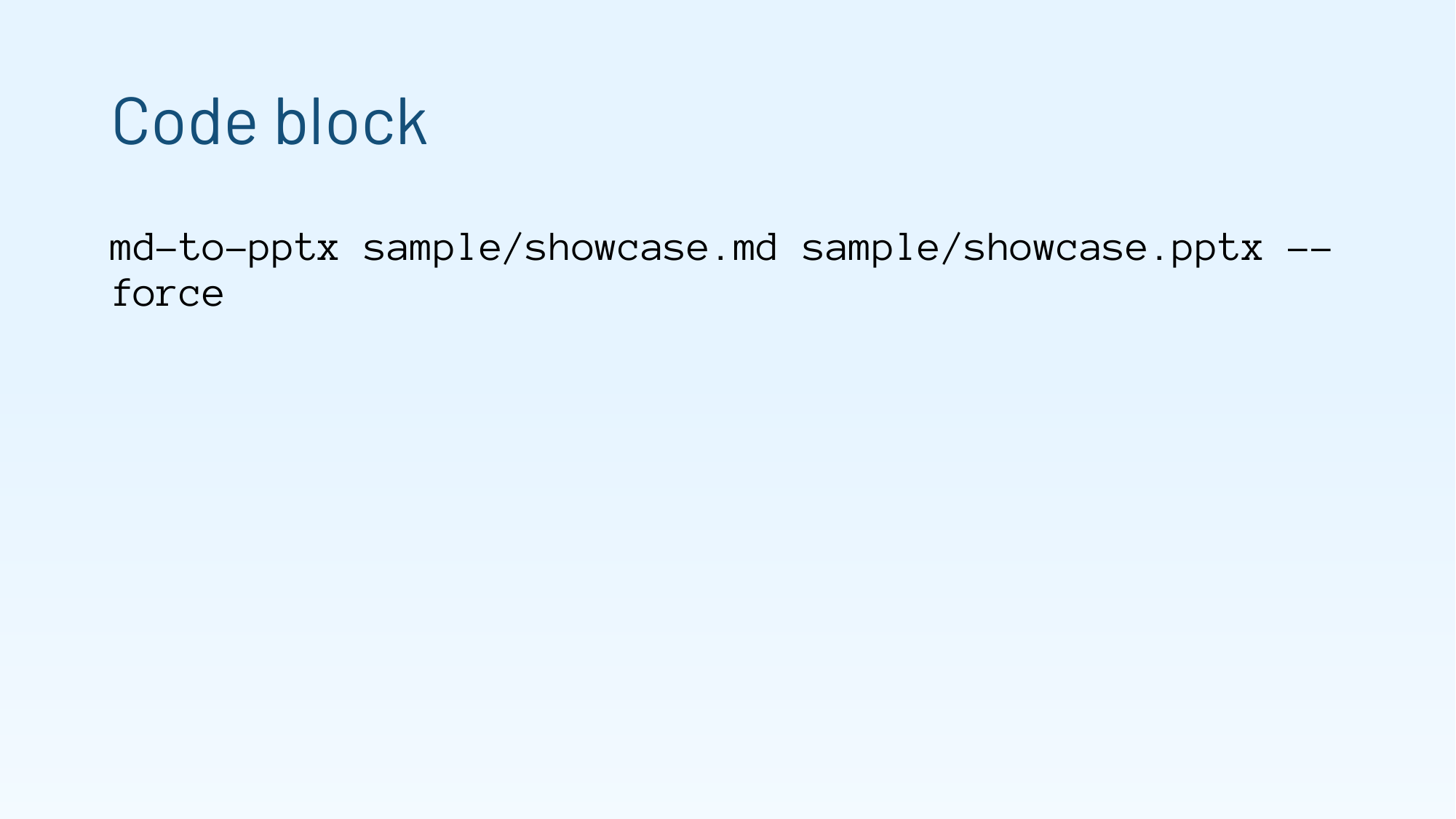

# Code block
md-to-pptx sample/showcase.md sample/showcase.pptx --force